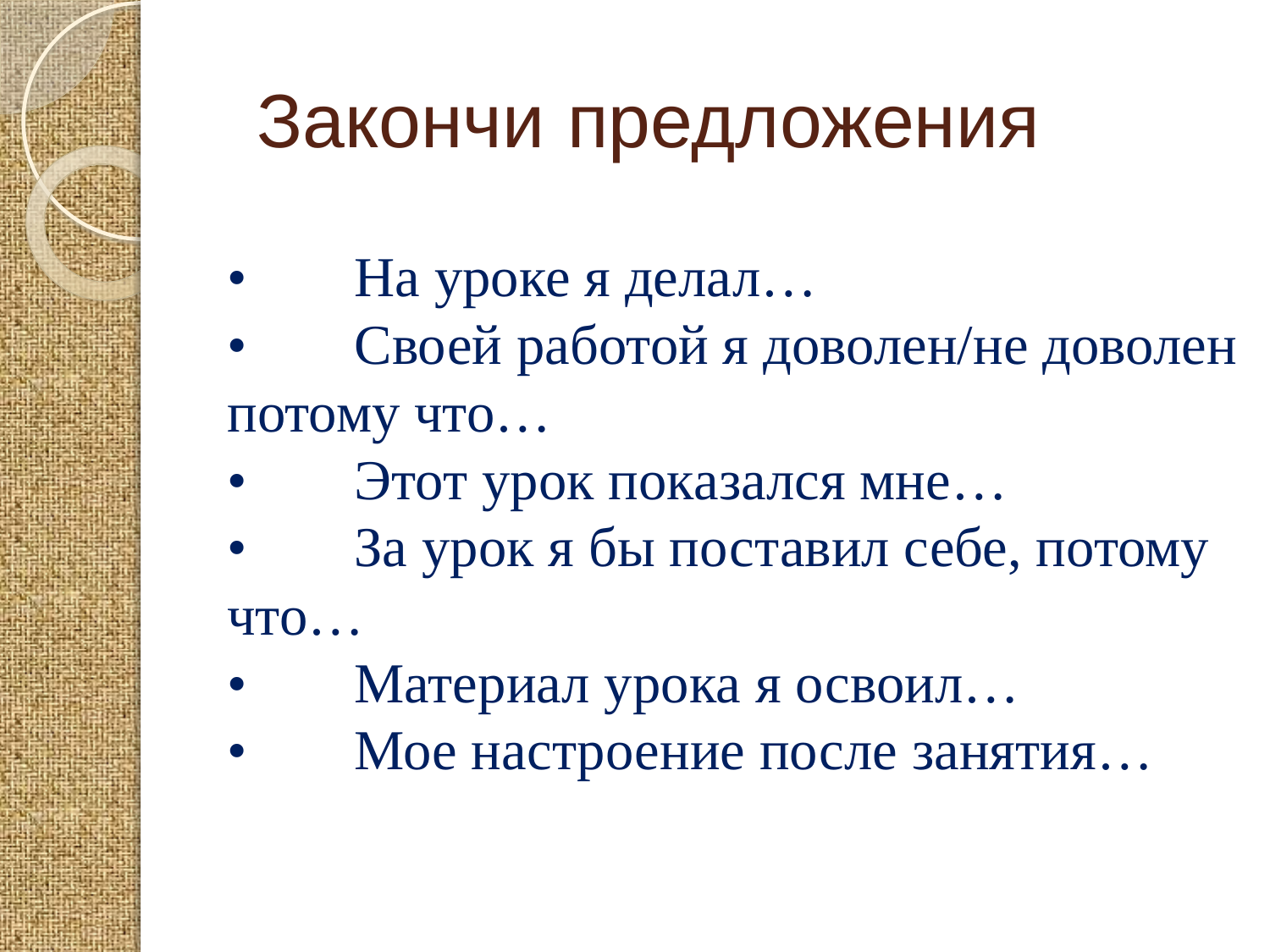

# Закончи предложения

•	На уроке я делал…
•	Своей работой я доволен/не доволен потому что…
•	Этот урок показался мне…
•	За урок я бы поставил себе, потому что…
•	Материал урока я освоил…
•	Мое настроение после занятия…